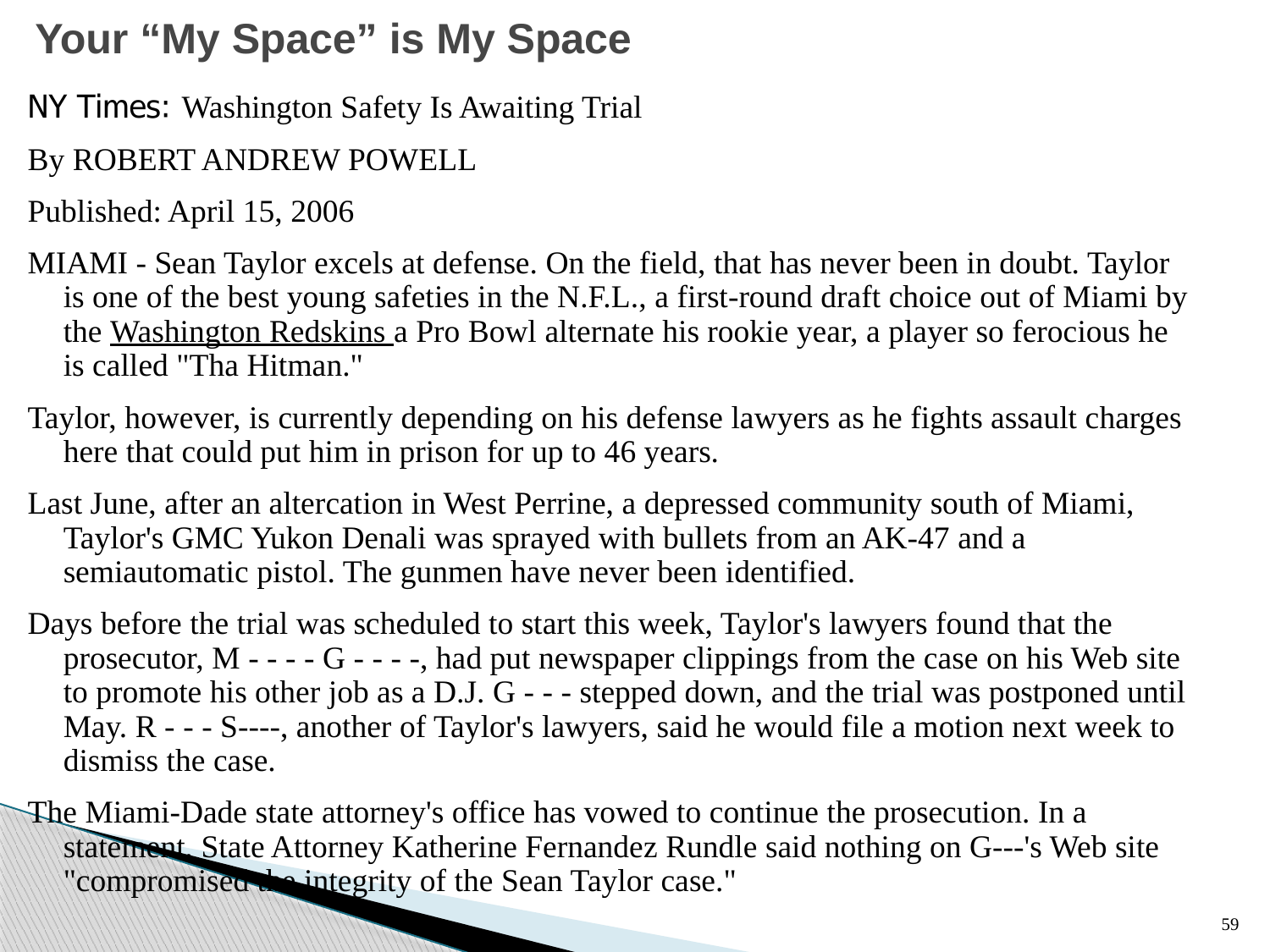

Your “My Space” is My Space
NY Times: Washington Safety Is Awaiting Trial
By ROBERT ANDREW POWELL
Published: April 15, 2006
MIAMI - Sean Taylor excels at defense. On the field, that has never been in doubt. Taylor is one of the best young safeties in the N.F.L., a first-round draft choice out of Miami by the Washington Redskins a Pro Bowl alternate his rookie year, a player so ferocious he is called "Tha Hitman."
Taylor, however, is currently depending on his defense lawyers as he fights assault charges here that could put him in prison for up to 46 years.
Last June, after an altercation in West Perrine, a depressed community south of Miami, Taylor's GMC Yukon Denali was sprayed with bullets from an AK-47 and a semiautomatic pistol. The gunmen have never been identified.
Days before the trial was scheduled to start this week, Taylor's lawyers found that the prosecutor, M - - - - G - - - -, had put newspaper clippings from the case on his Web site to promote his other job as a D.J. G - - - stepped down, and the trial was postponed until May. R - - - S----, another of Taylor's lawyers, said he would file a motion next week to dismiss the case.
The Miami-Dade state attorney's office has vowed to continue the prosecution. In a statement, State Attorney Katherine Fernandez Rundle said nothing on G---'s Web site "compromised the integrity of the Sean Taylor case."
59